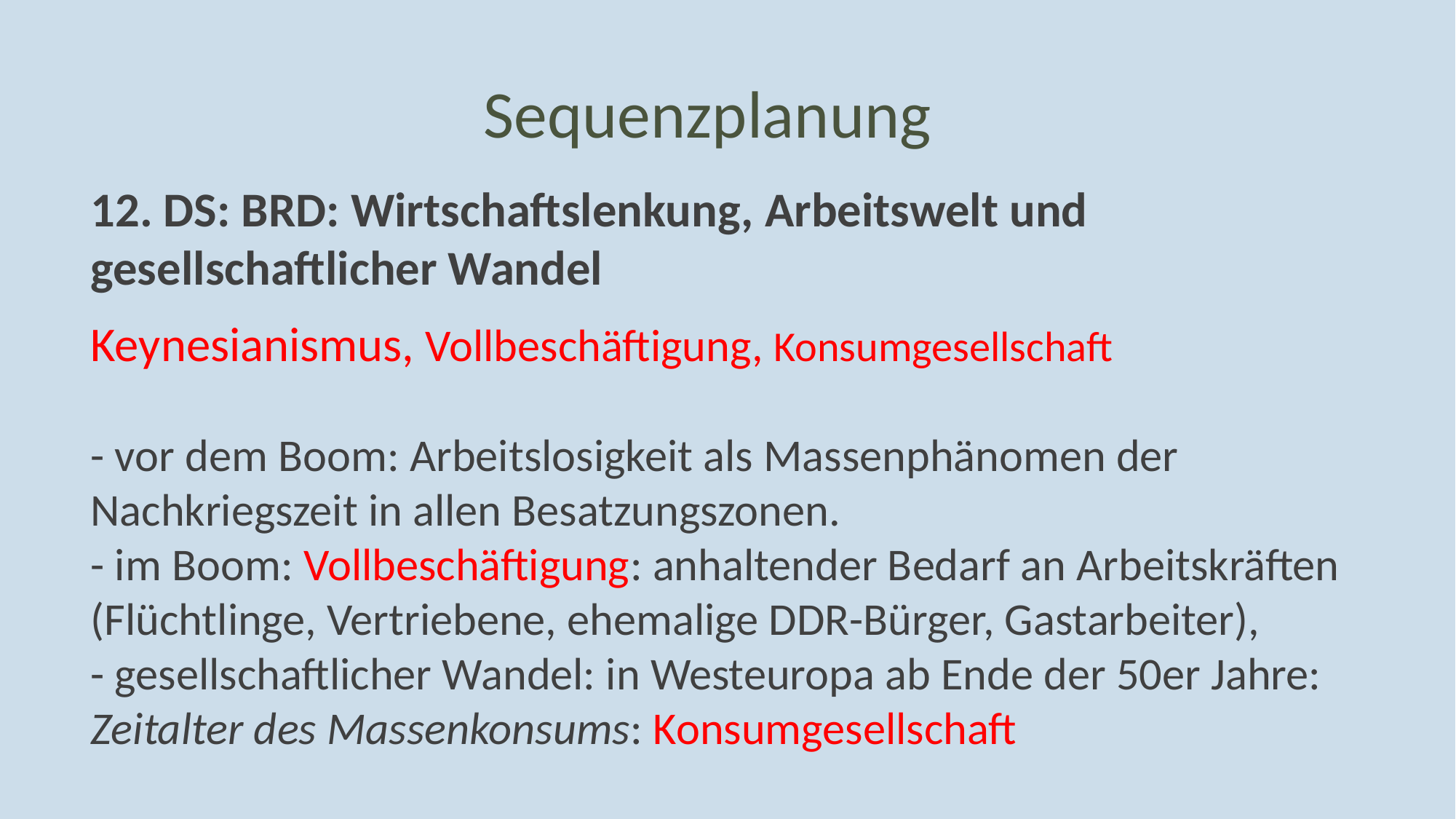

Sequenzplanung
12. DS: BRD: Wirtschaftslenkung, Arbeitswelt und gesellschaftlicher Wandel

Keynesianismus, Vollbeschäftigung, Konsumgesellschaft

- vor dem Boom: Arbeitslosigkeit als Massenphänomen der 	Nachkriegszeit in allen Besatzungszonen.
- im Boom: Vollbeschäftigung: anhaltender Bedarf an Arbeitskräften 	(Flüchtlinge, Vertriebene, ehemalige DDR-Bürger, Gastarbeiter),
- gesellschaftlicher Wandel: in Westeuropa ab Ende der 50er Jahre: 	Zeitalter des Massenkonsums: Konsumgesellschaft